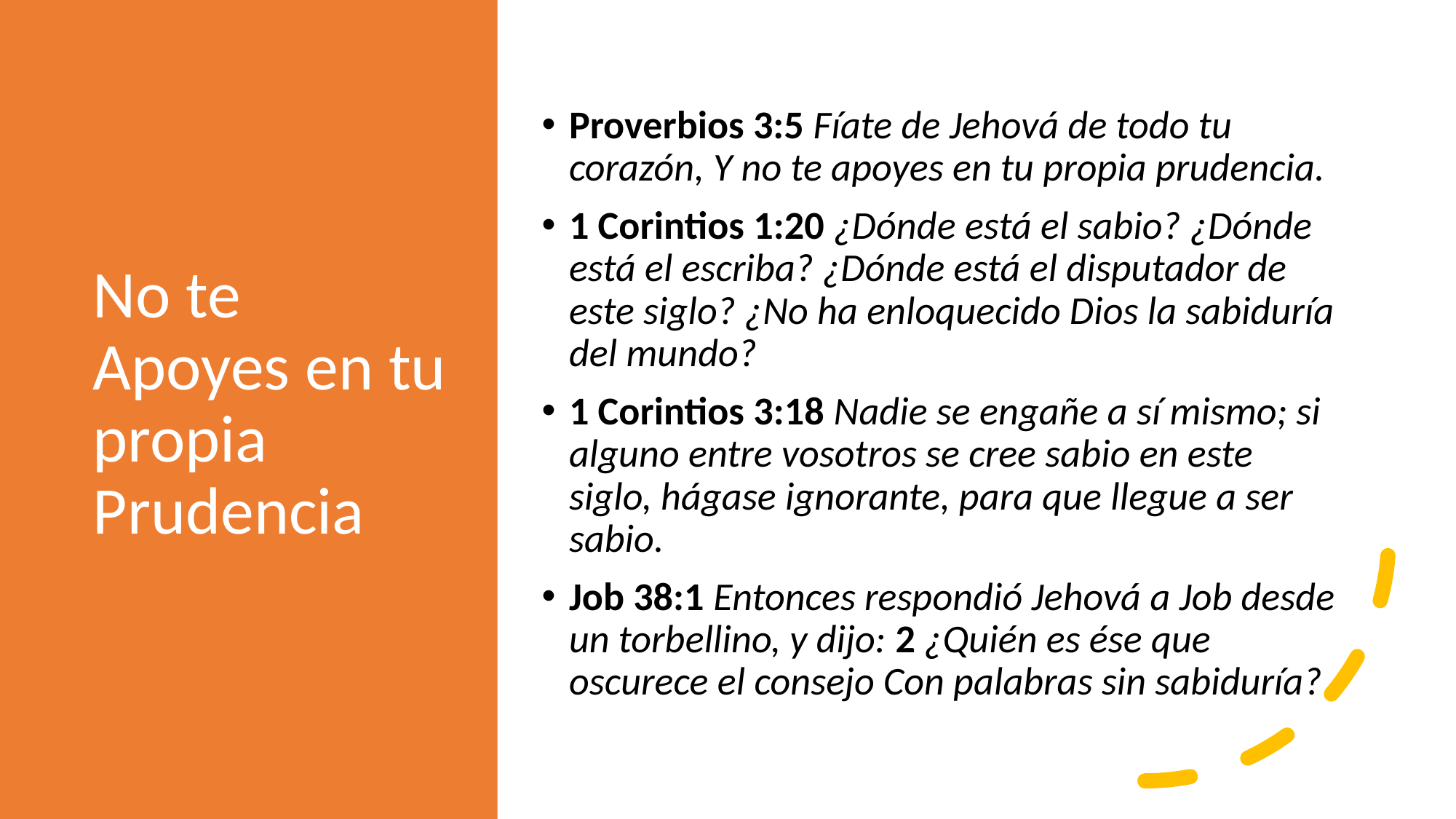

# No te Apoyes en tu propia Prudencia
Proverbios 3:5 Fíate de Jehová de todo tu corazón, Y no te apoyes en tu propia prudencia.
1 Corintios 1:20 ¿Dónde está el sabio? ¿Dónde está el escriba? ¿Dónde está el disputador de este siglo? ¿No ha enloquecido Dios la sabiduría del mundo?
1 Corintios 3:18 Nadie se engañe a sí mismo; si alguno entre vosotros se cree sabio en este siglo, hágase ignorante, para que llegue a ser sabio.
Job 38:1 Entonces respondió Jehová a Job desde un torbellino, y dijo: 2 ¿Quién es ése que oscurece el consejo Con palabras sin sabiduría?